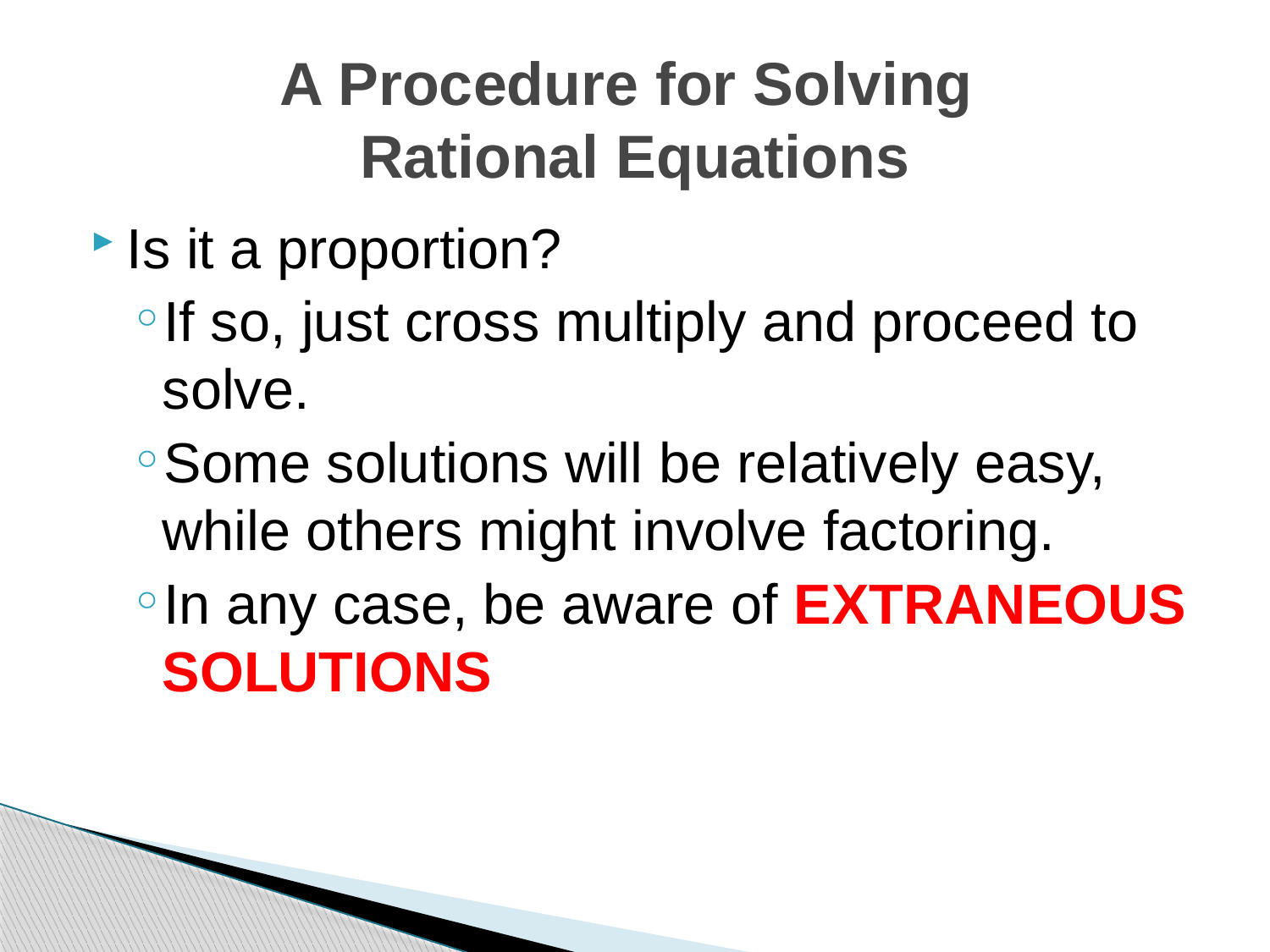

# A Procedure for Solving Rational Equations
Is it a proportion?
If so, just cross multiply and proceed to solve.
Some solutions will be relatively easy, while others might involve factoring.
In any case, be aware of EXTRANEOUS SOLUTIONS